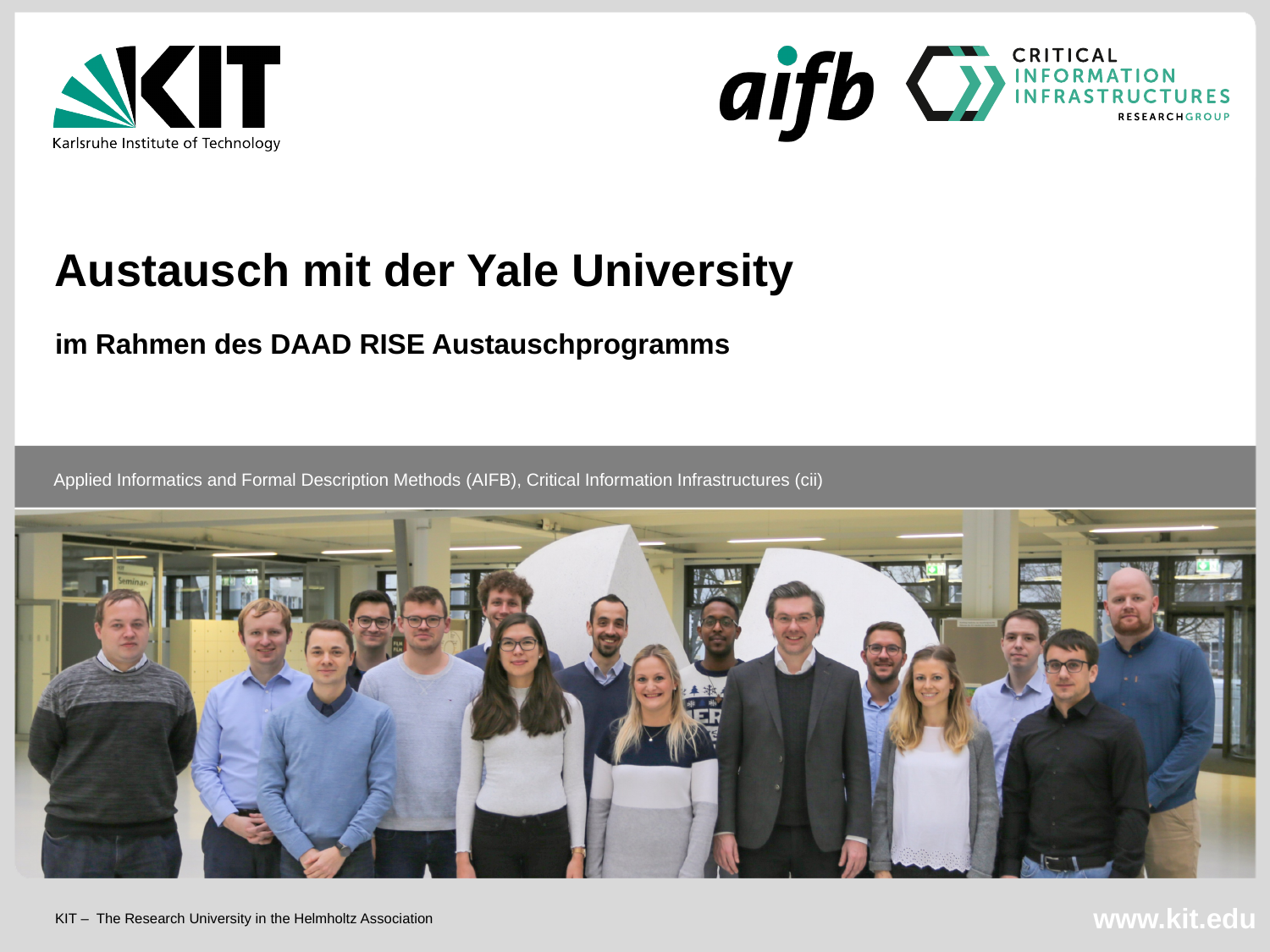

Austausch mit der Yale University
im Rahmen des DAAD RISE Austauschprogramms